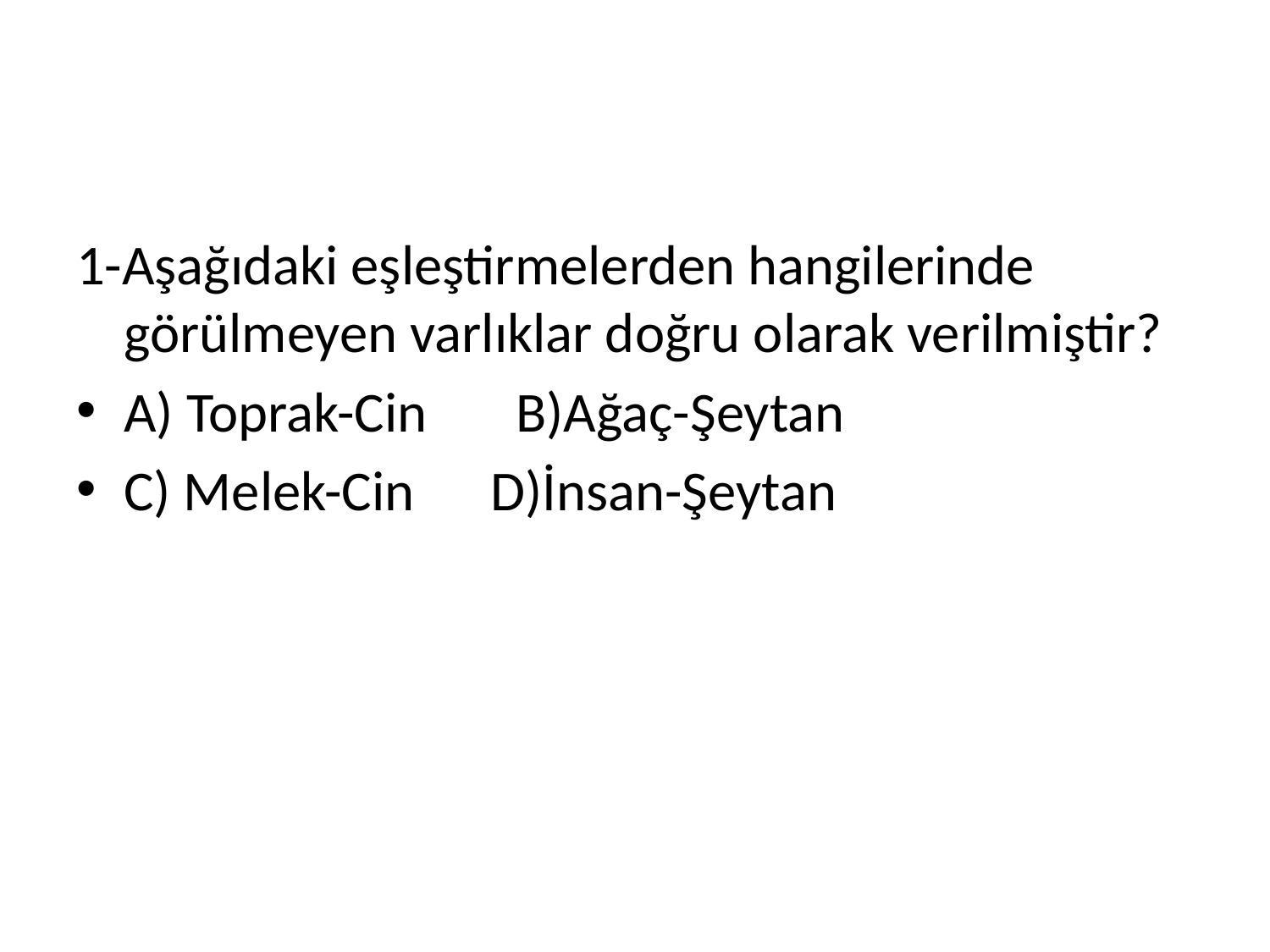

#
1-Aşağıdaki eşleştirmelerden hangilerinde görülmeyen varlıklar doğru olarak verilmiştir?
A) Toprak-Cin       B)Ağaç-Şeytan
C) Melek-Cin      D)İnsan-Şeytan